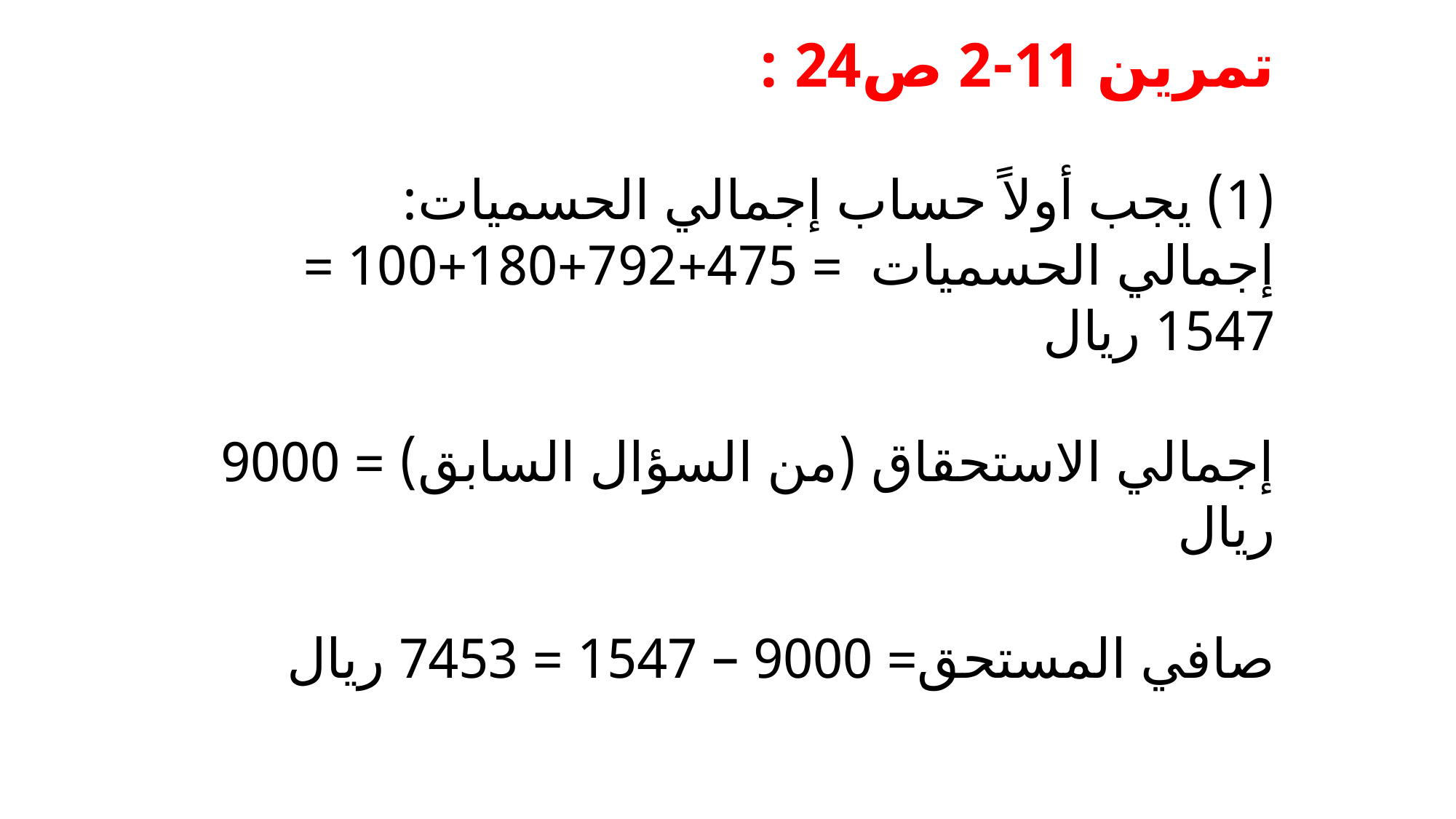

تمرين 11-2 ص24 :

(1) يجب أولاً حساب إجمالي الحسميات:
إجمالي الحسميات  = 475+792+180+100 = 1547 ريال

إجمالي الاستحقاق (من السؤال السابق) = 9000 ريال

صافي المستحق= 9000 – 1547 = 7453 ريال